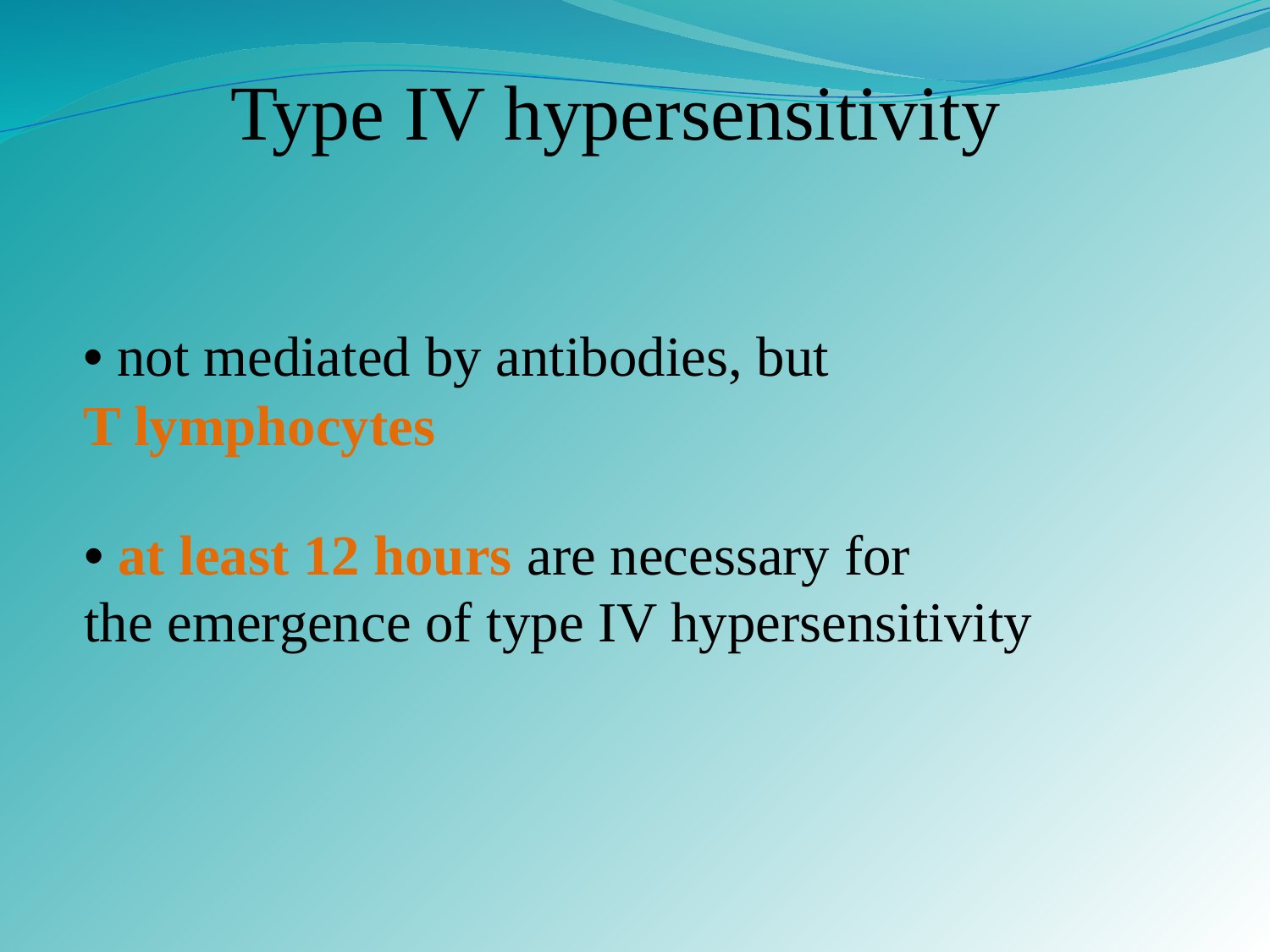

Type IV hypersensitivity
• not mediated by antibodies, but
T lymphocytes
• at least 12 hours are necessary for
the emergence of type IV hypersensitivity